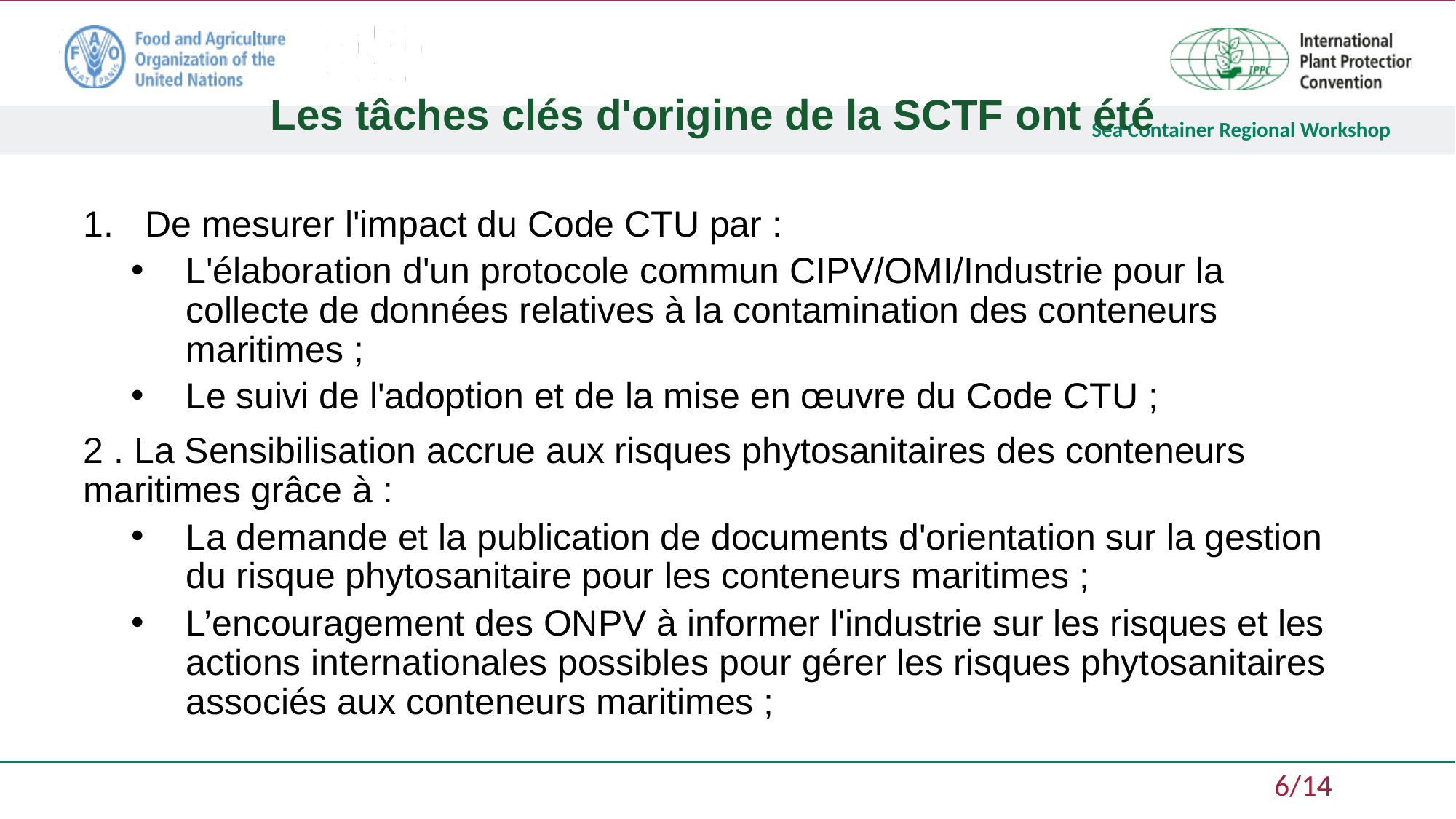

Les tâches clés d'origine de la SCTF ont été
De mesurer l'impact du Code CTU par :
L'élaboration d'un protocole commun CIPV/OMI/Industrie pour la collecte de données relatives à la contamination des conteneurs maritimes ;
Le suivi de l'adoption et de la mise en œuvre du Code CTU ;
2 . La Sensibilisation accrue aux risques phytosanitaires des conteneurs maritimes grâce à :
La demande et la publication de documents d'orientation sur la gestion du risque phytosanitaire pour les conteneurs maritimes ;
L’encouragement des ONPV à informer l'industrie sur les risques et les actions internationales possibles pour gérer les risques phytosanitaires associés aux conteneurs maritimes ;